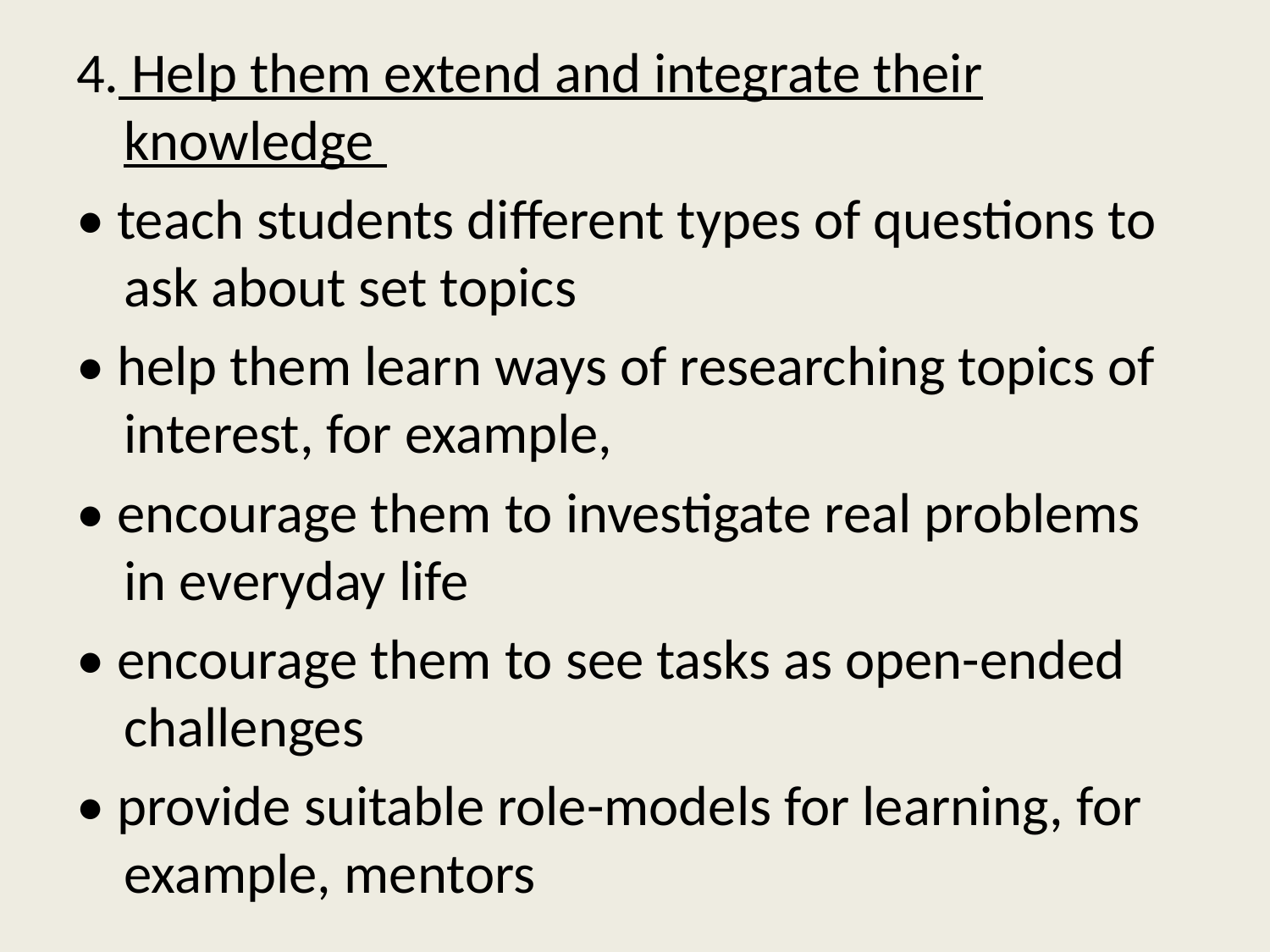

4. Help them extend and integrate their knowledge
• teach students different types of questions to ask about set topics
• help them learn ways of researching topics of interest, for example,
• encourage them to investigate real problems in everyday life
• encourage them to see tasks as open-ended challenges
• provide suitable role-models for learning, for example, mentors